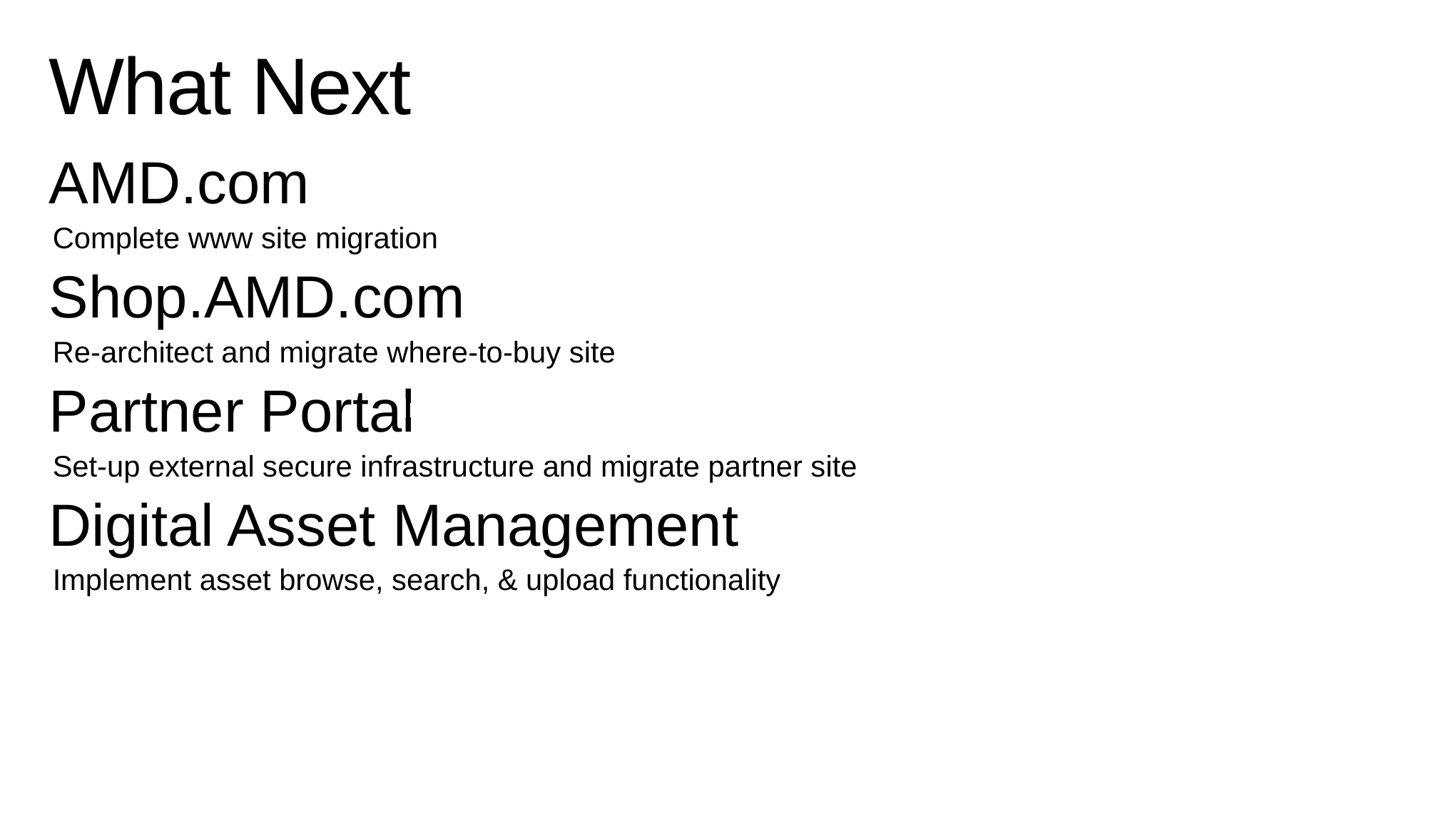

# What Next
AMD.com
Complete www site migration
Shop.AMD.com
Re-architect and migrate where-to-buy site
Partner Portal
Set-up external secure infrastructure and migrate partner site
Digital Asset Management
Implement asset browse, search, & upload functionality

Implement asset browse, search, & upload functionality